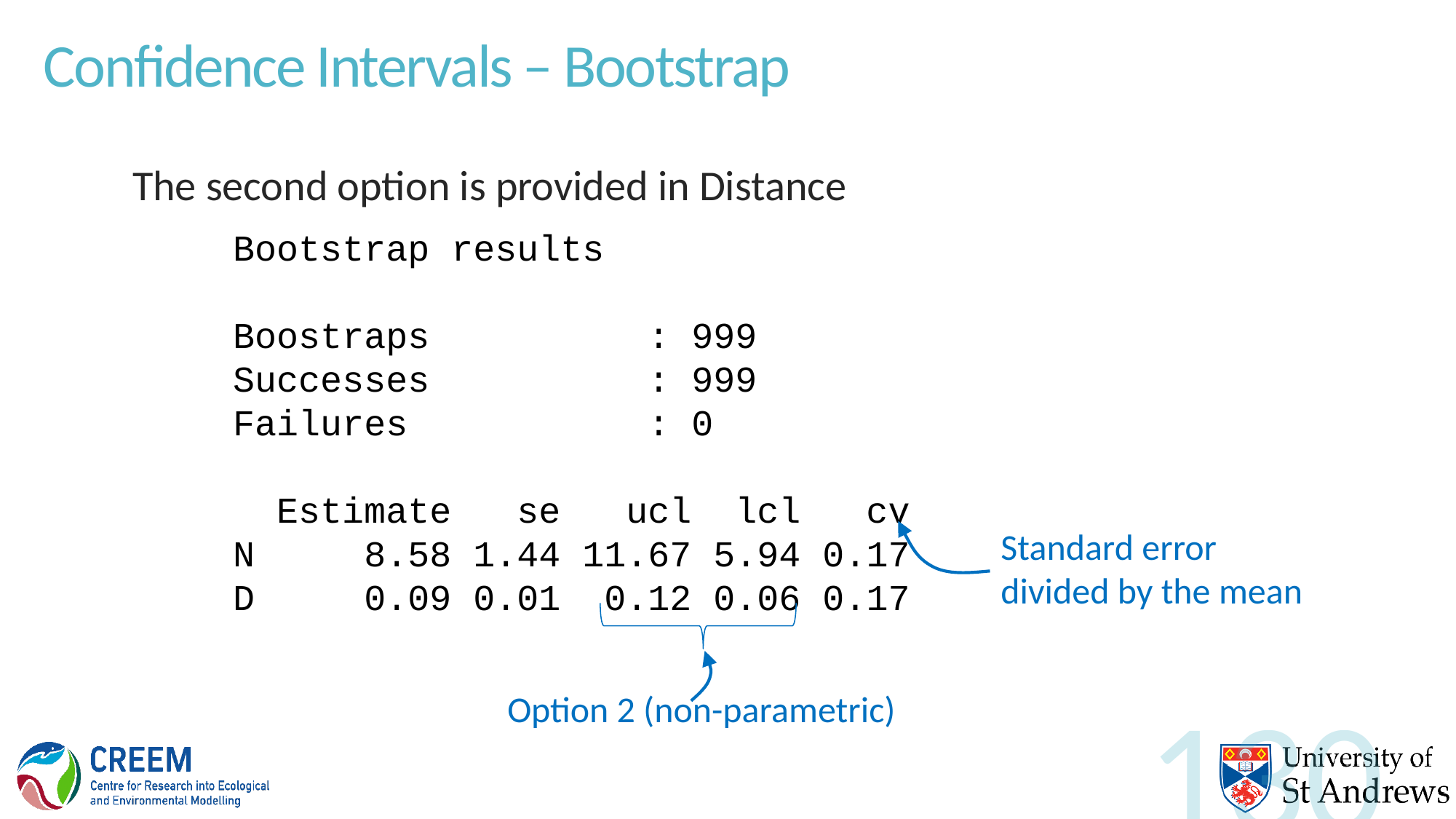

# Confidence Intervals – Bootstrap
The second option is provided in Distance
Bootstrap results

Boostraps          : 999
Successes          : 999
Failures           : 0

  Estimate   se   ucl  lcl   cv
N     8.58 1.44 11.67 5.94 0.17
D     0.09 0.01  0.12 0.06 0.17

Standard error divided by the mean

Option 2 (non-parametric)
130